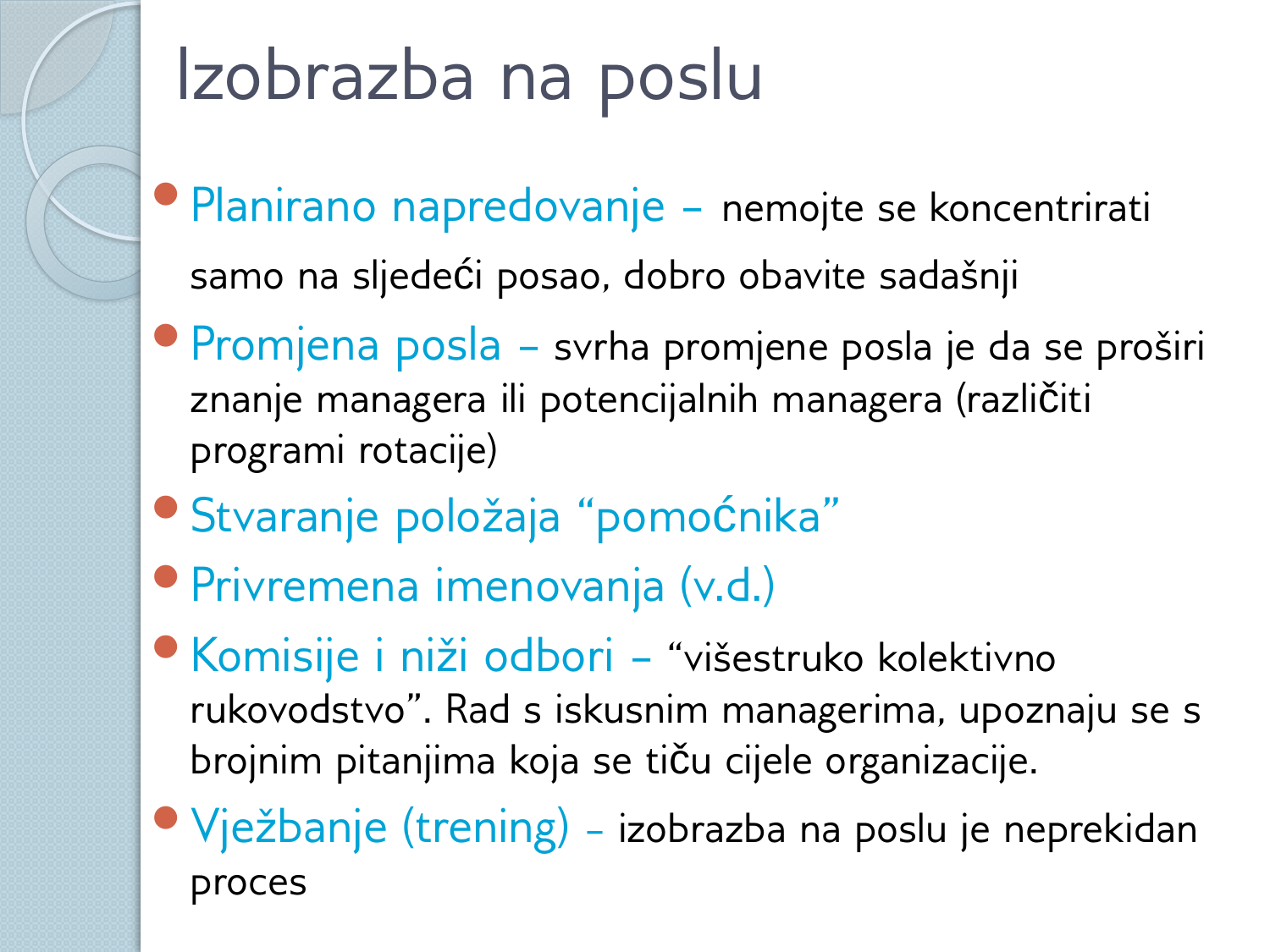

# Izobrazba na poslu
Planirano napredovanje – nemojte se koncentrirati samo na sljedeći posao, dobro obavite sadašnji
Promjena posla – svrha promjene posla je da se proširi znanje managera ili potencijalnih managera (različiti programi rotacije)
Stvaranje položaja “pomoćnika”
Privremena imenovanja (v.d.)
Komisije i niži odbori – “višestruko kolektivno rukovodstvo”. Rad s iskusnim managerima, upoznaju se s brojnim pitanjima koja se tiču cijele organizacije.
Vježbanje (trening) – izobrazba na poslu je neprekidan proces